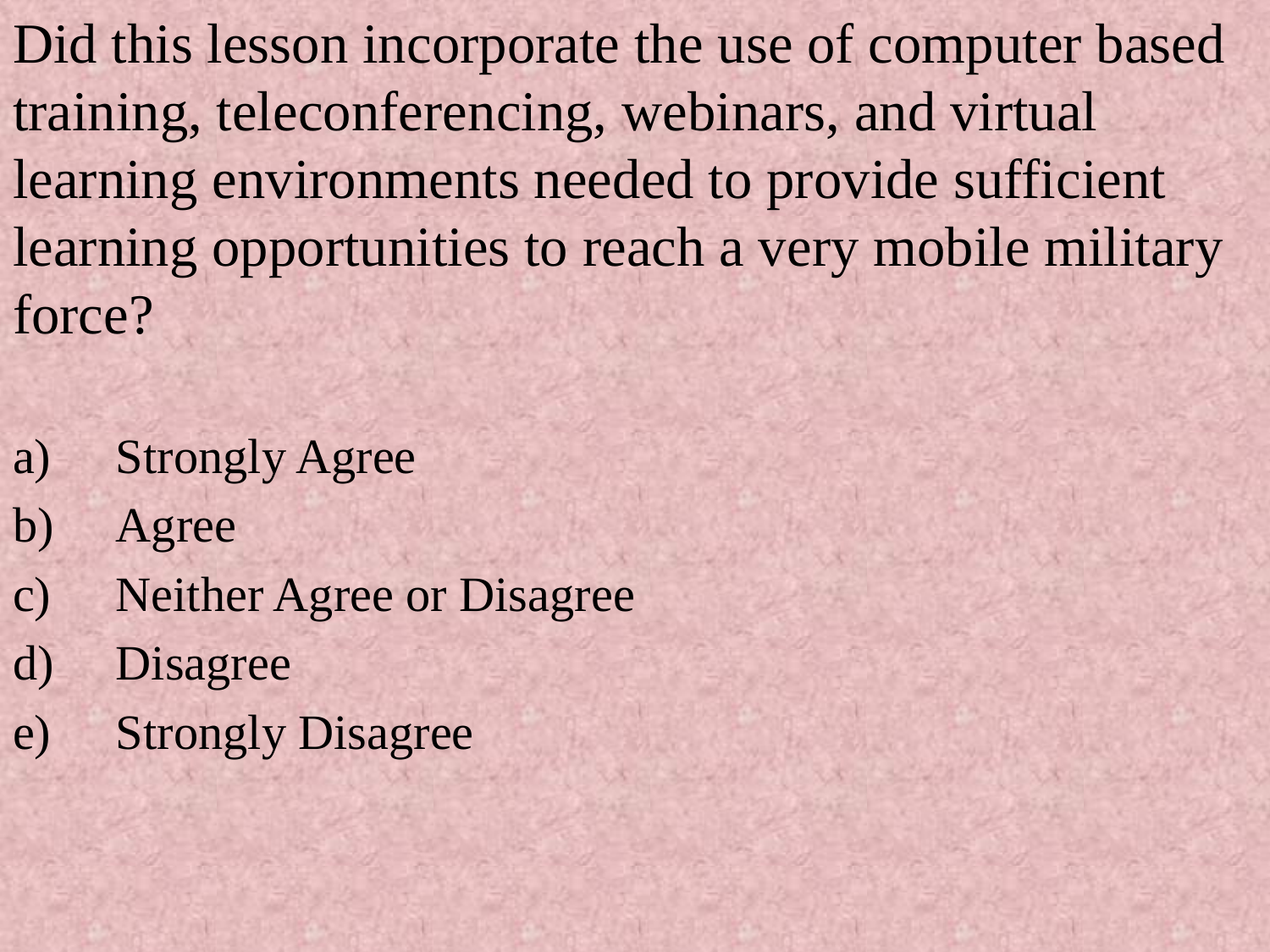

Did this lesson incorporate the use of computer based training, teleconferencing, webinars, and virtual learning environments needed to provide sufficient learning opportunities to reach a very mobile military force?

Strongly Agree
Agree
Neither Agree or Disagree
Disagree
Strongly Disagree